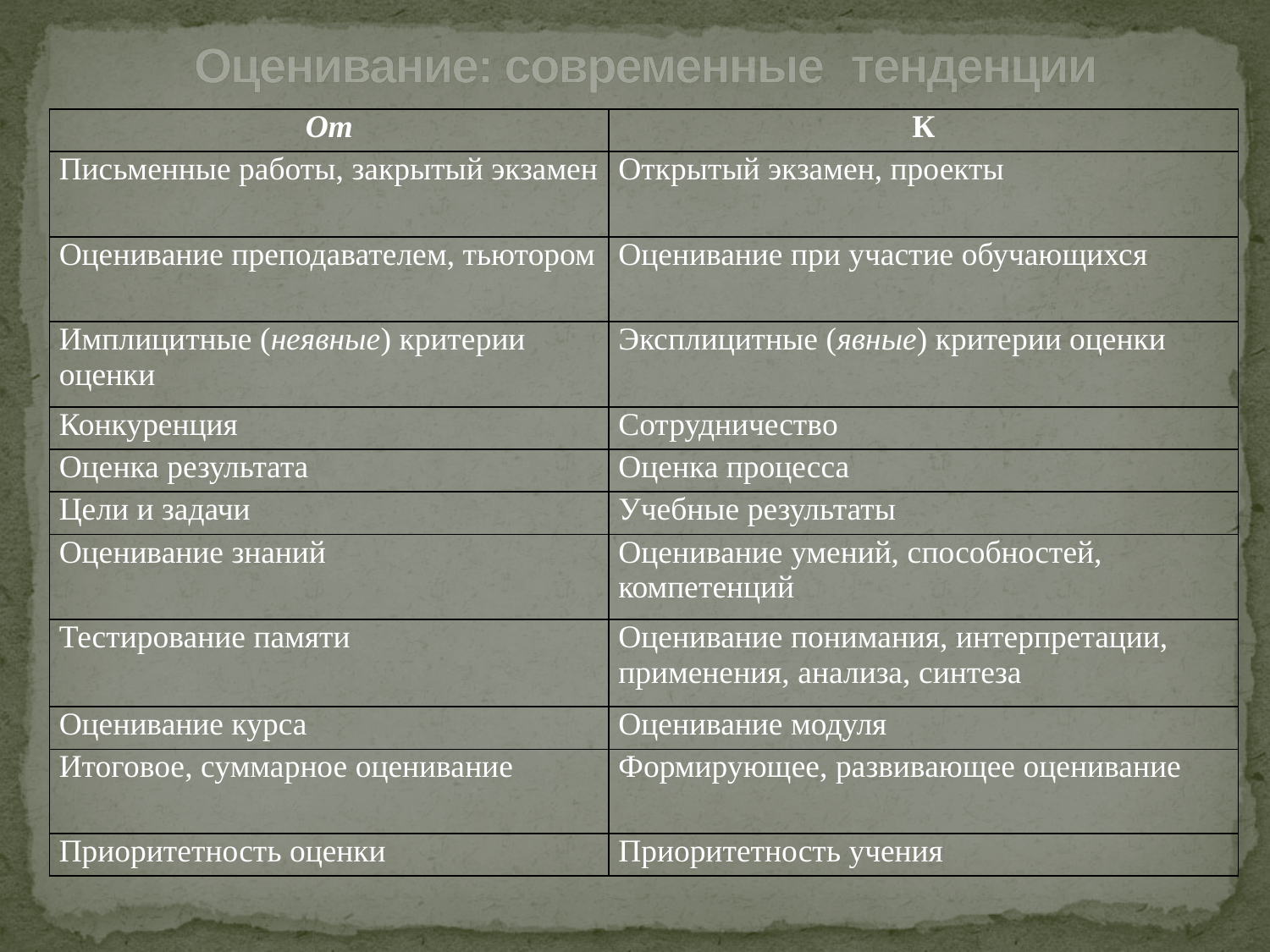

# Оценивание: современные  тенденции
| От | К |
| --- | --- |
| Письменные работы, закрытый экзамен | Открытый экзамен, проекты |
| Оценивание преподавателем, тьютором | Оценивание при участие обучающихся |
| Имплицитные (неявные) критерии оценки | Эксплицитные (явные) критерии оценки |
| Конкуренция | Сотрудничество |
| Оценка результата | Оценка процесса |
| Цели и задачи | Учебные результаты |
| Оценивание знаний | Оценивание умений, способностей, компетенций |
| Тестирование памяти | Оценивание понимания, интерпретации, применения, анализа, синтеза |
| Оценивание курса | Оценивание модуля |
| Итоговое, суммарное оценивание | Формирующее, развивающее оценивание |
| Приоритетность оценки | Приоритетность учения |